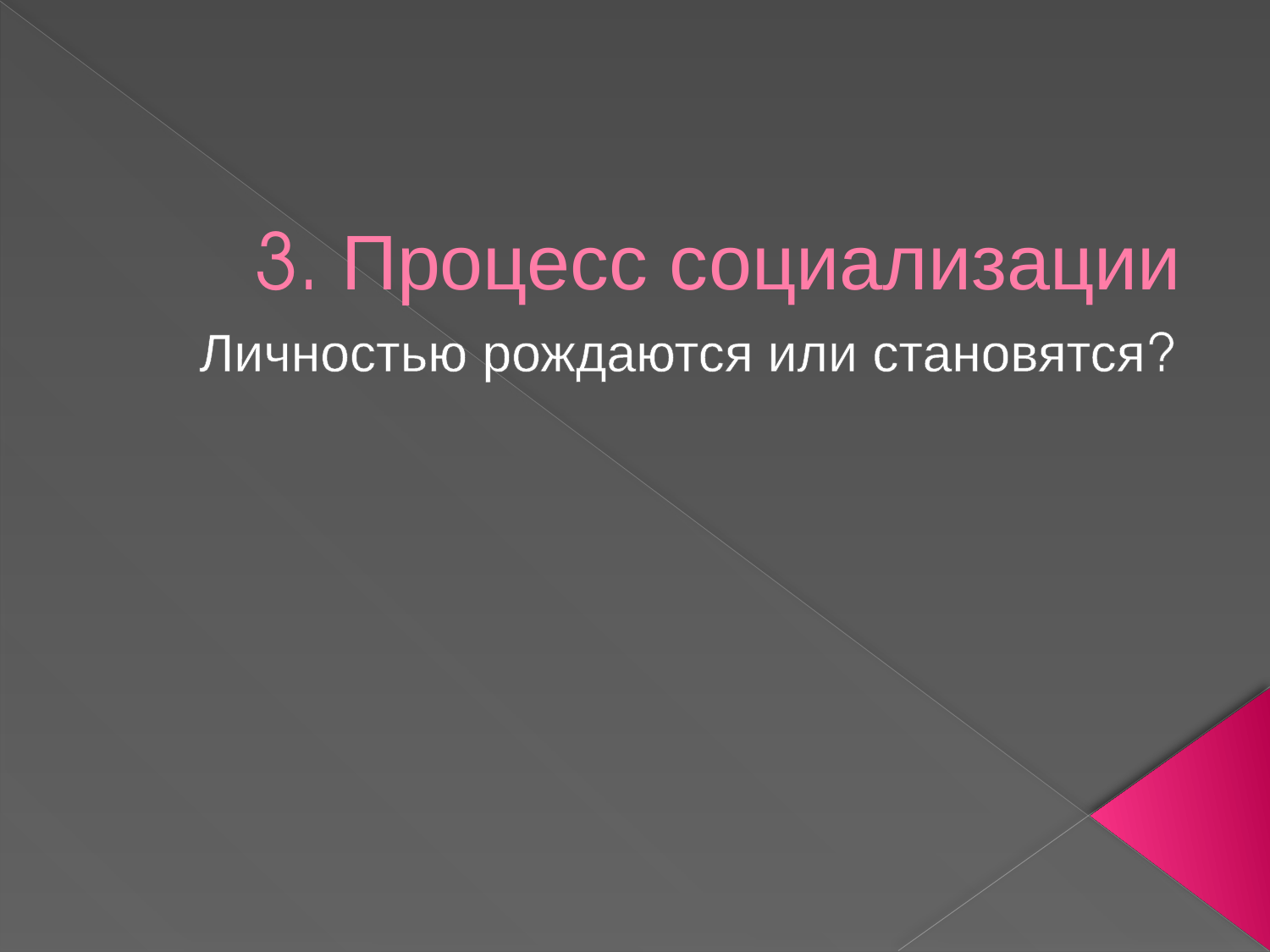

# 3. Процесс социализации
Личностью рождаются или становятся?